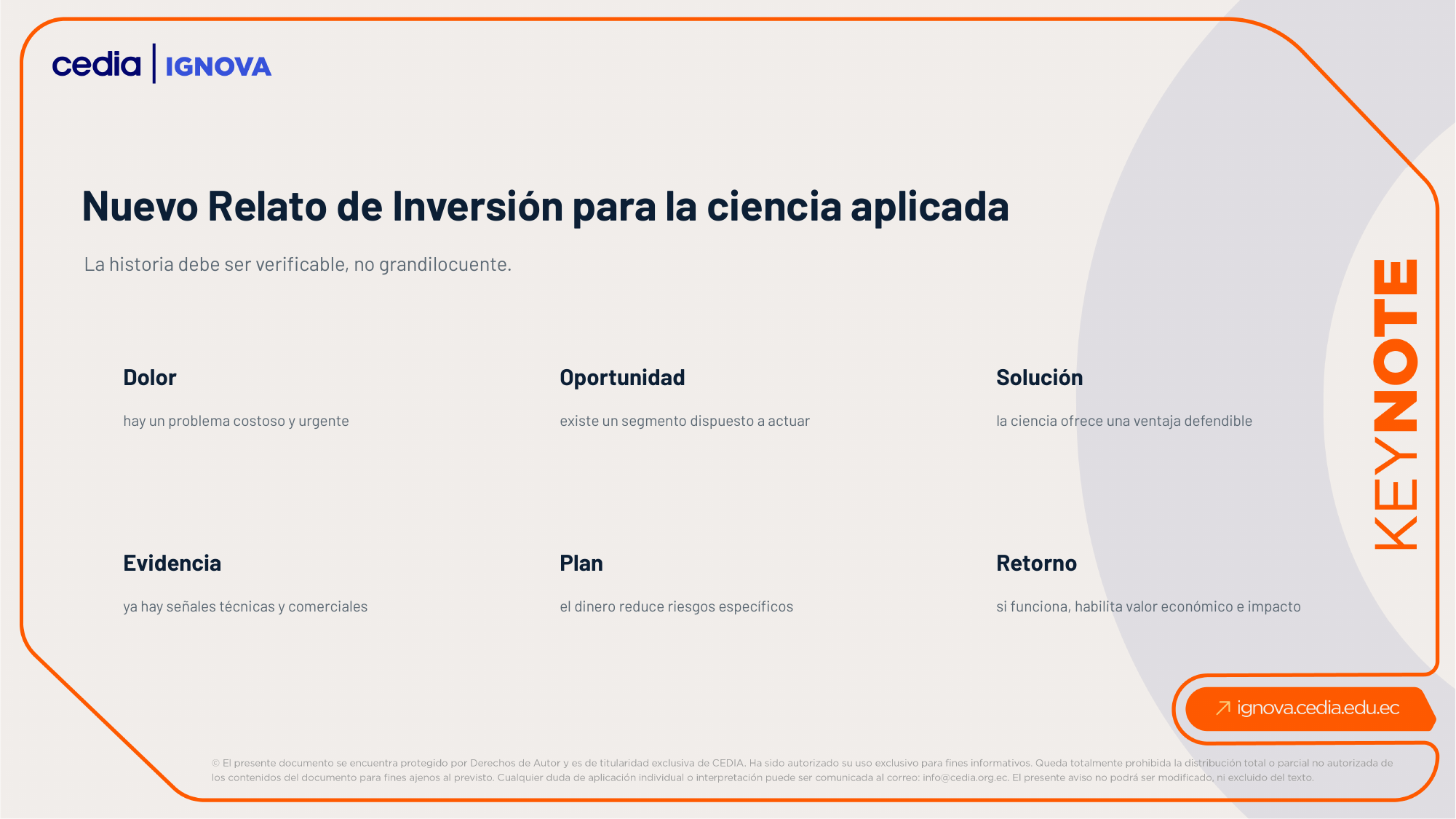

Nuevo Relato de Inversión para la ciencia aplicada
La historia debe ser verificable, no grandilocuente.
Dolor
Oportunidad
Solución
hay un problema costoso y urgente
existe un segmento dispuesto a actuar
la ciencia ofrece una ventaja defendible
Evidencia
Plan
Retorno
ya hay señales técnicas y comerciales
el dinero reduce riesgos específicos
si funciona, habilita valor económico e impacto